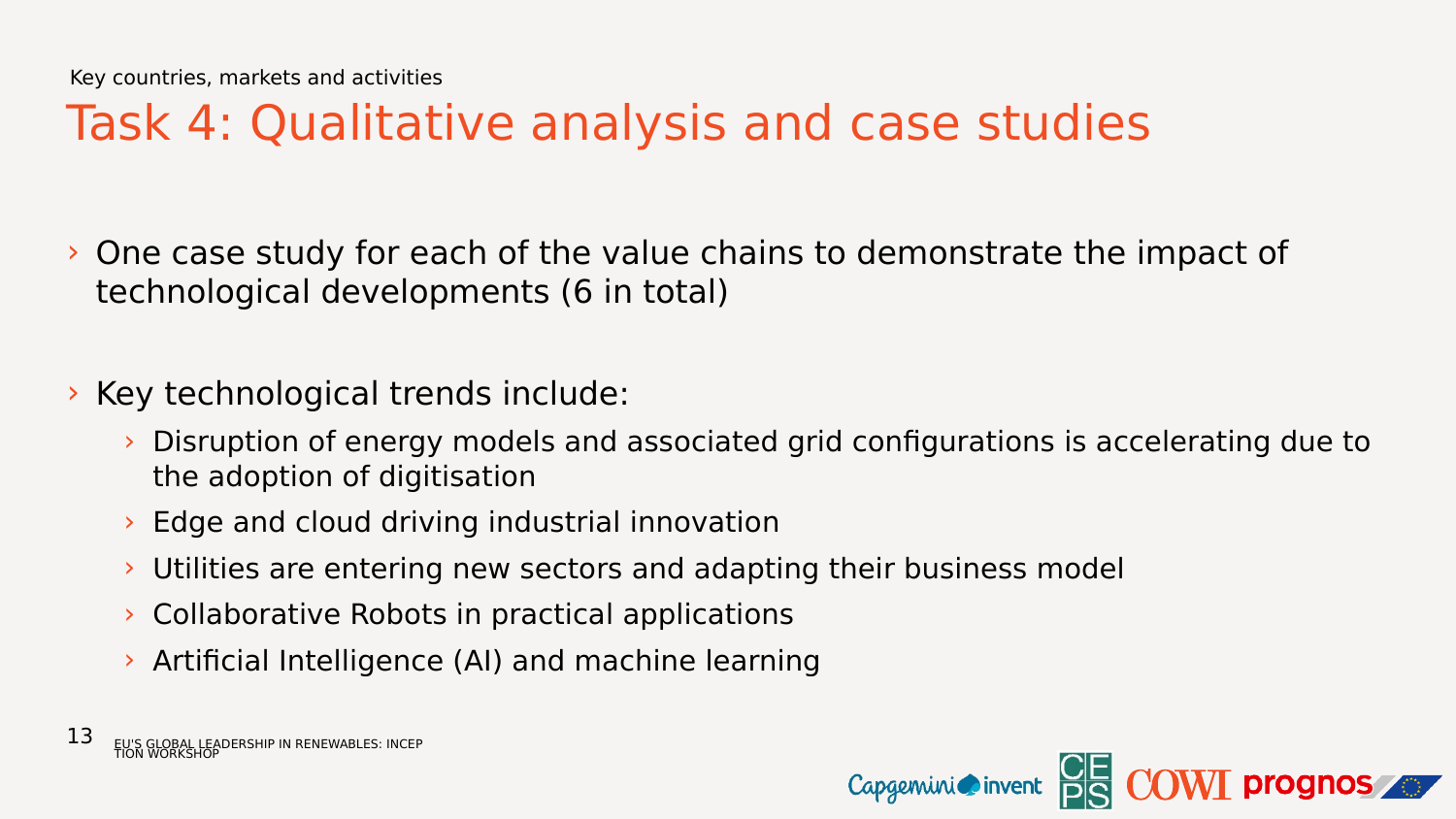

Key countries, markets and activities
# Task 4: Qualitative analysis and case studies
One case study for each of the value chains to demonstrate the impact of technological developments (6 in total)

Key technological trends include:
Disruption of energy models and associated grid configurations is accelerating due to the adoption of digitisation
Edge and cloud driving industrial innovation
Utilities are entering new sectors and adapting their business model
Collaborative Robots in practical applications
Artificial Intelligence (AI) and machine learning
13
EU's global leadership in renewables: Inception workshop